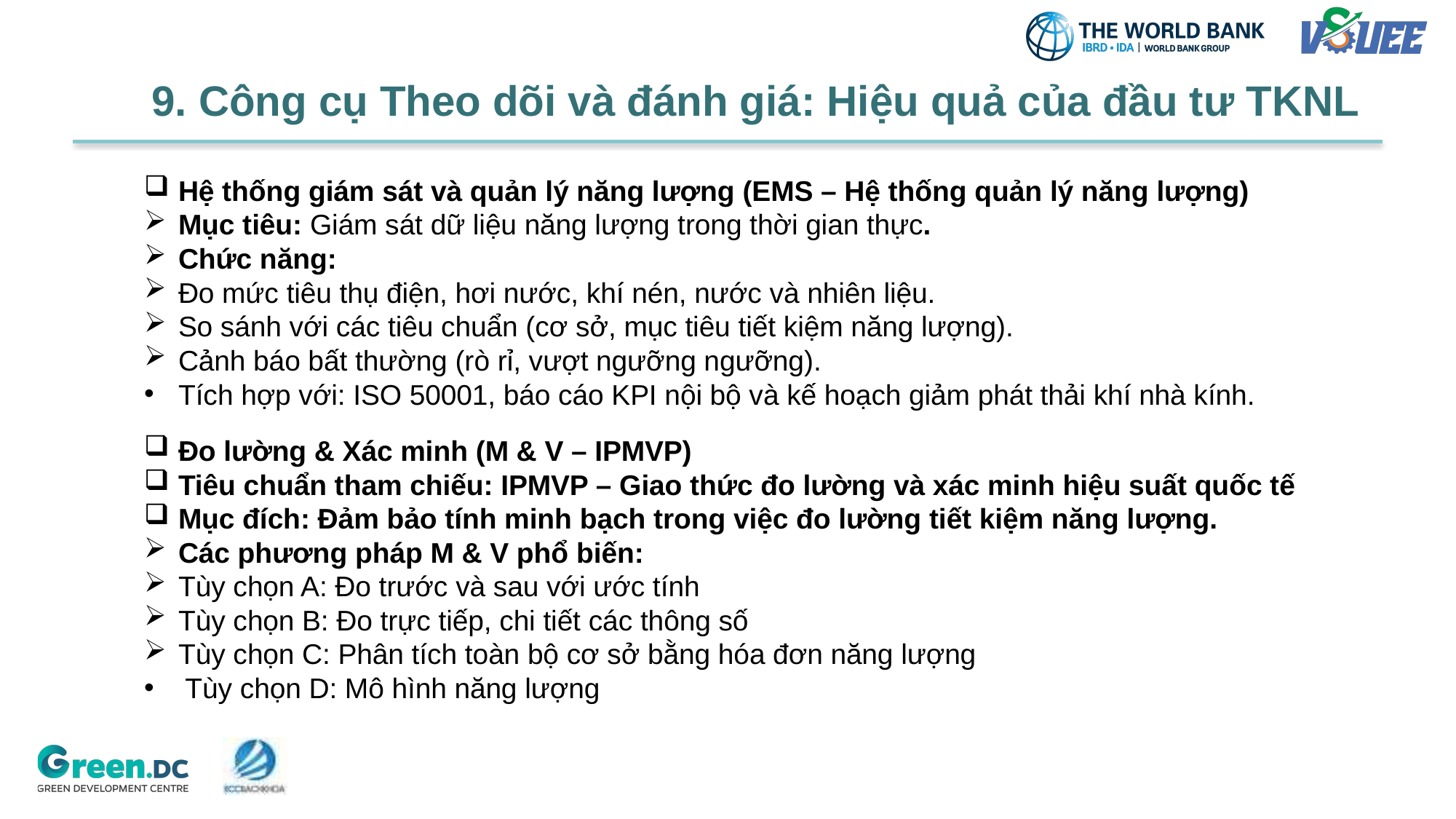

9. Công cụ Theo dõi và đánh giá: Hiệu quả của đầu tư TKNL
Hệ thống giám sát và quản lý năng lượng (EMS – Hệ thống quản lý năng lượng)
Mục tiêu: Giám sát dữ liệu năng lượng trong thời gian thực.
Chức năng:
Đo mức tiêu thụ điện, hơi nước, khí nén, nước và nhiên liệu.
So sánh với các tiêu chuẩn (cơ sở, mục tiêu tiết kiệm năng lượng).
Cảnh báo bất thường (rò rỉ, vượt ngưỡng ngưỡng).
Tích hợp với: ISO 50001, báo cáo KPI nội bộ và kế hoạch giảm phát thải khí nhà kính.
Đo lường & Xác minh (M & V – IPMVP)
Tiêu chuẩn tham chiếu: IPMVP – Giao thức đo lường và xác minh hiệu suất quốc tế
Mục đích: Đảm bảo tính minh bạch trong việc đo lường tiết kiệm năng lượng.
Các phương pháp M & V phổ biến:
Tùy chọn A: Đo trước và sau với ước tính
Tùy chọn B: Đo trực tiếp, chi tiết các thông số
Tùy chọn C: Phân tích toàn bộ cơ sở bằng hóa đơn năng lượng
Tùy chọn D: Mô hình năng lượng